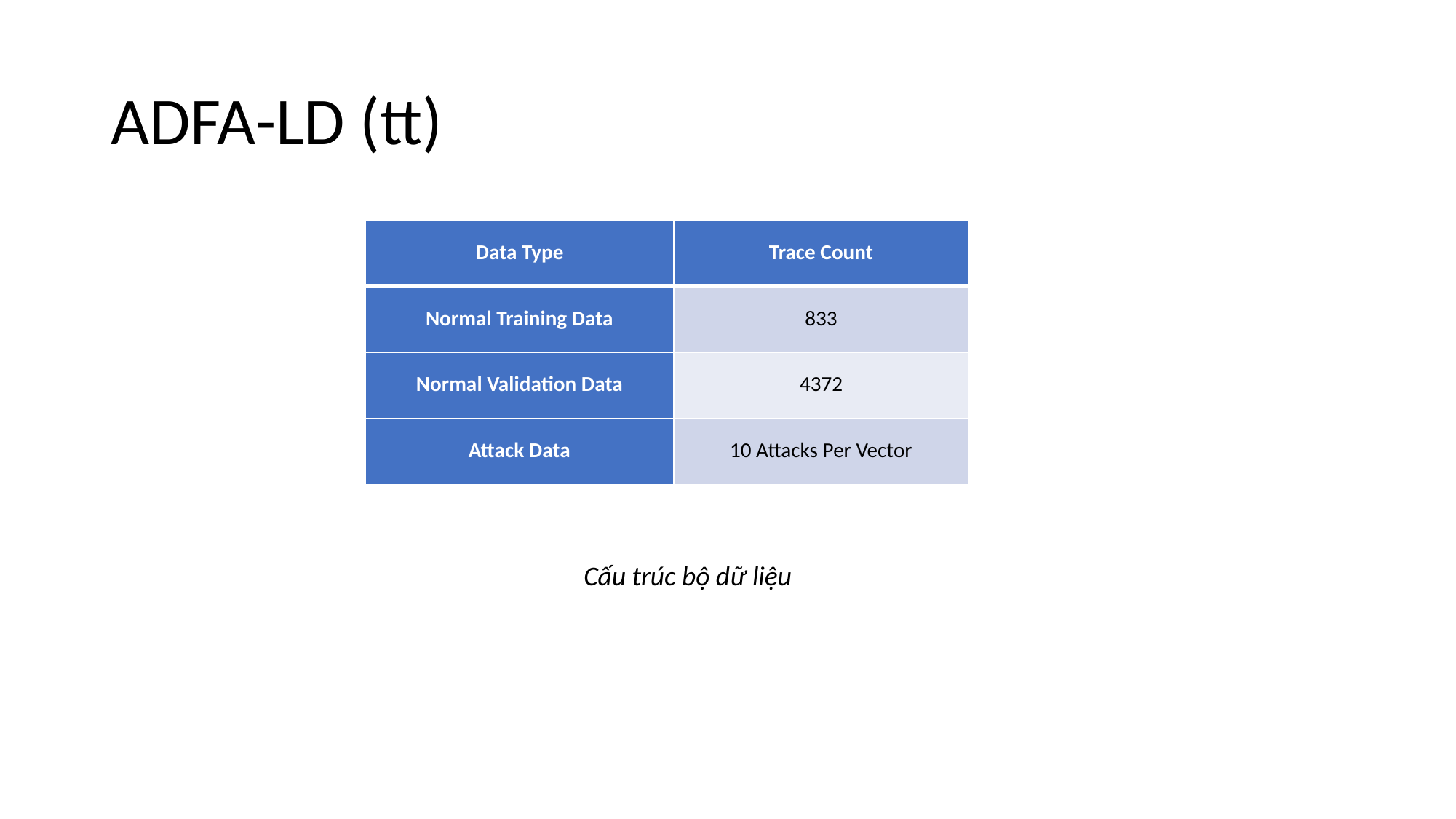

# ADFA-LD (tt)
| Data Type | Trace Count |
| --- | --- |
| Normal Training Data | 833 |
| Normal Validation Data | 4372 |
| Attack Data | 10 Attacks Per Vector |
Cấu trúc bộ dữ liệu